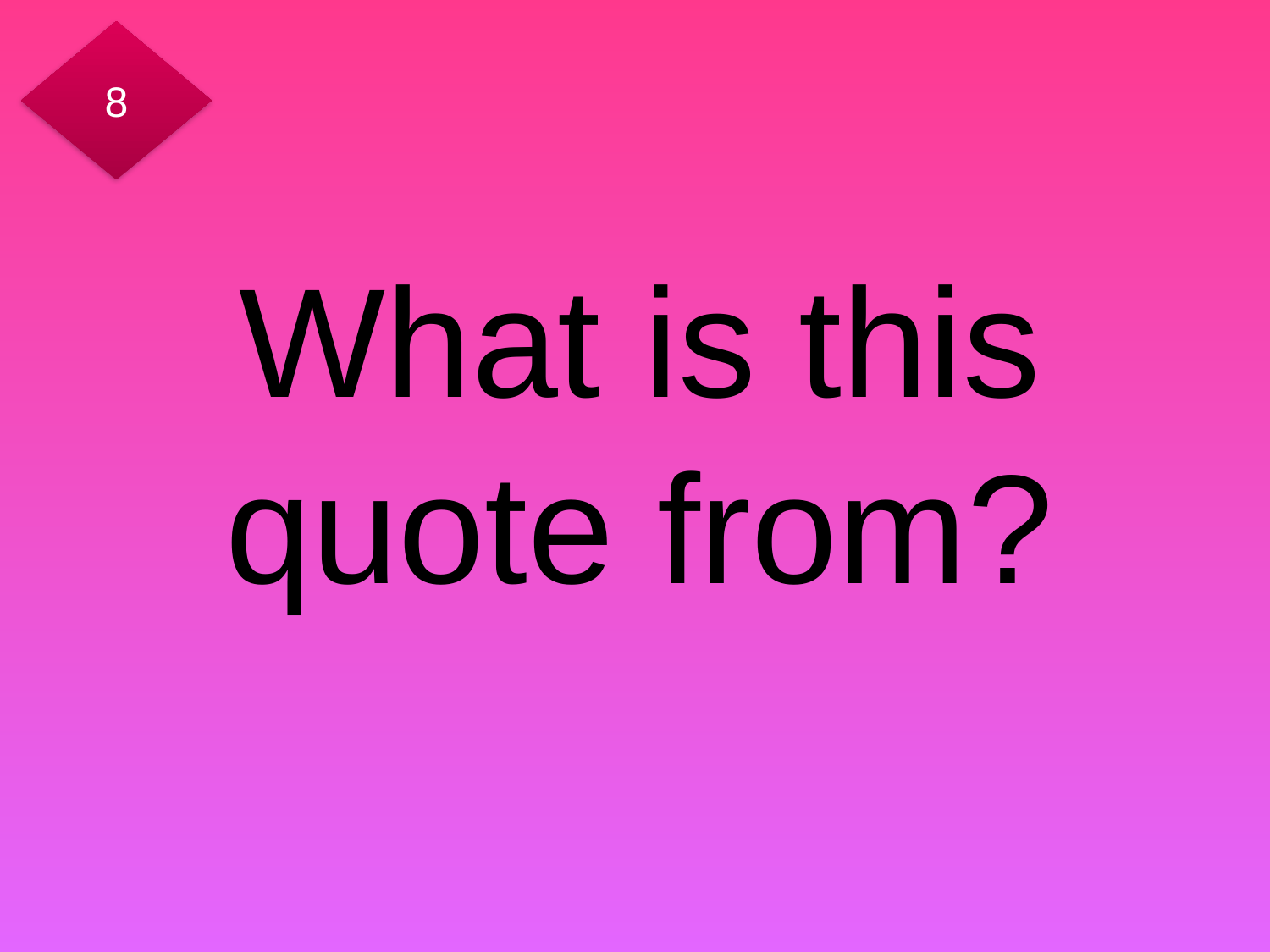

8
# What is this quote from?